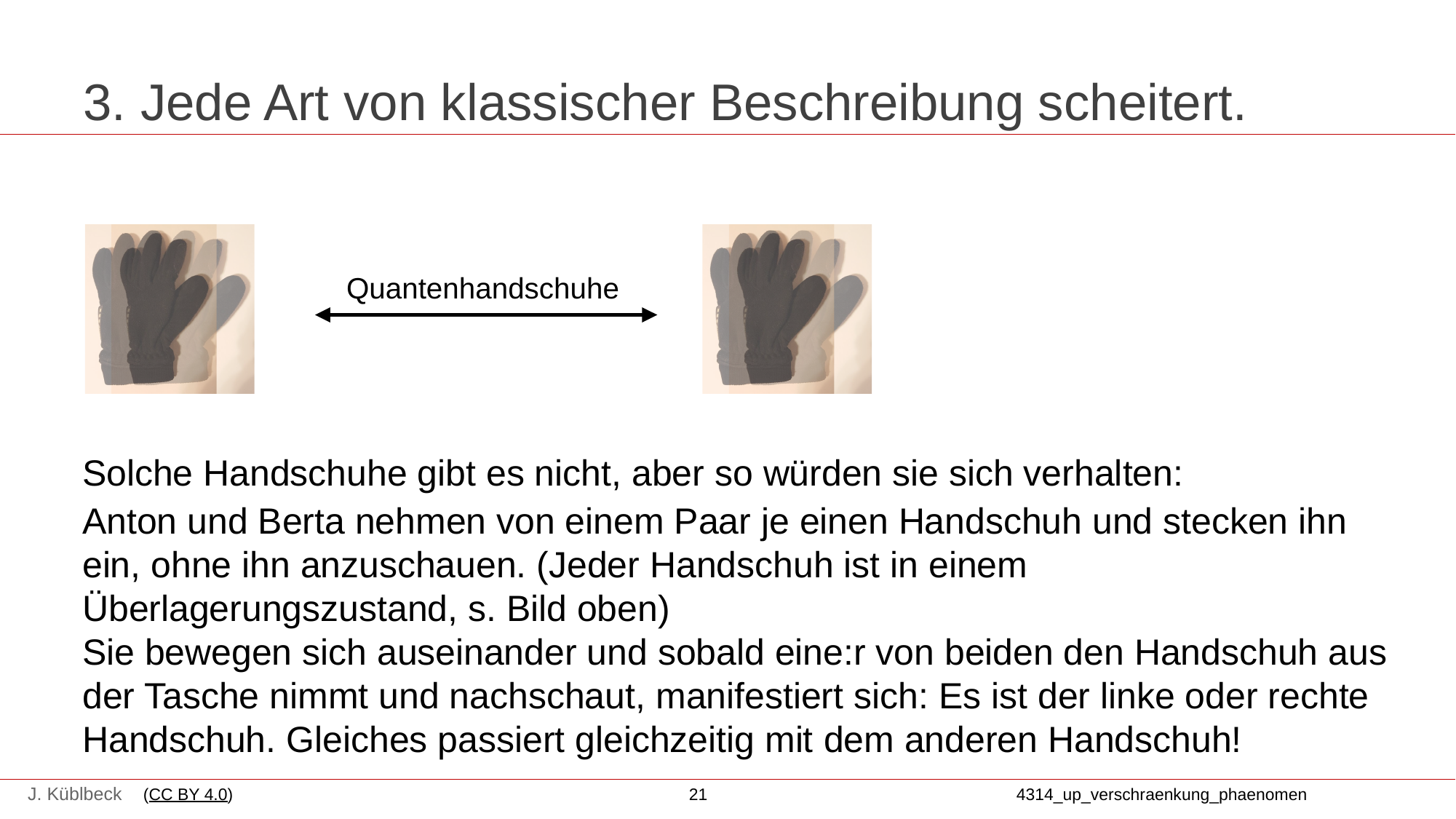

# 3. Jede Art von klassischer Beschreibung scheitert.

Solche Handschuhe gibt es nicht, aber so würden sie sich verhalten:
Anton und Berta nehmen von einem Paar je einen Handschuh und stecken ihn ein, ohne ihn anzuschauen. (Jeder Handschuh ist in einem Überlagerungszustand, s. Bild oben)
Sie bewegen sich auseinander und sobald eine:r von beiden den Handschuh aus der Tasche nimmt und nachschaut, manifestiert sich: Es ist der linke oder rechte Handschuh. Gleiches passiert gleichzeitig mit dem anderen Handschuh!

Quantenhandschuhe